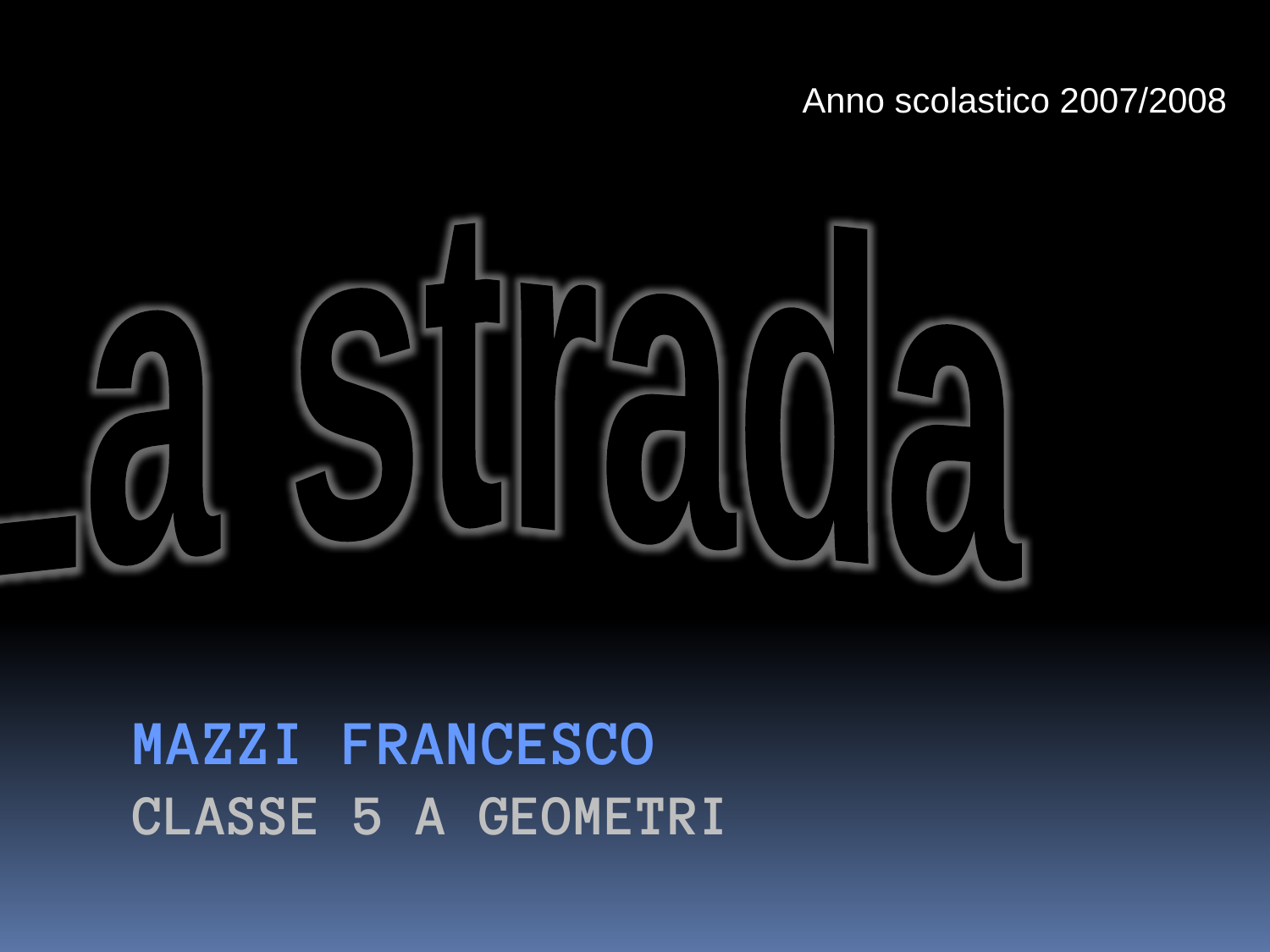

Anno scolastico 2007/2008

La strada
# Mazzi Francesco classe 5 A geometri